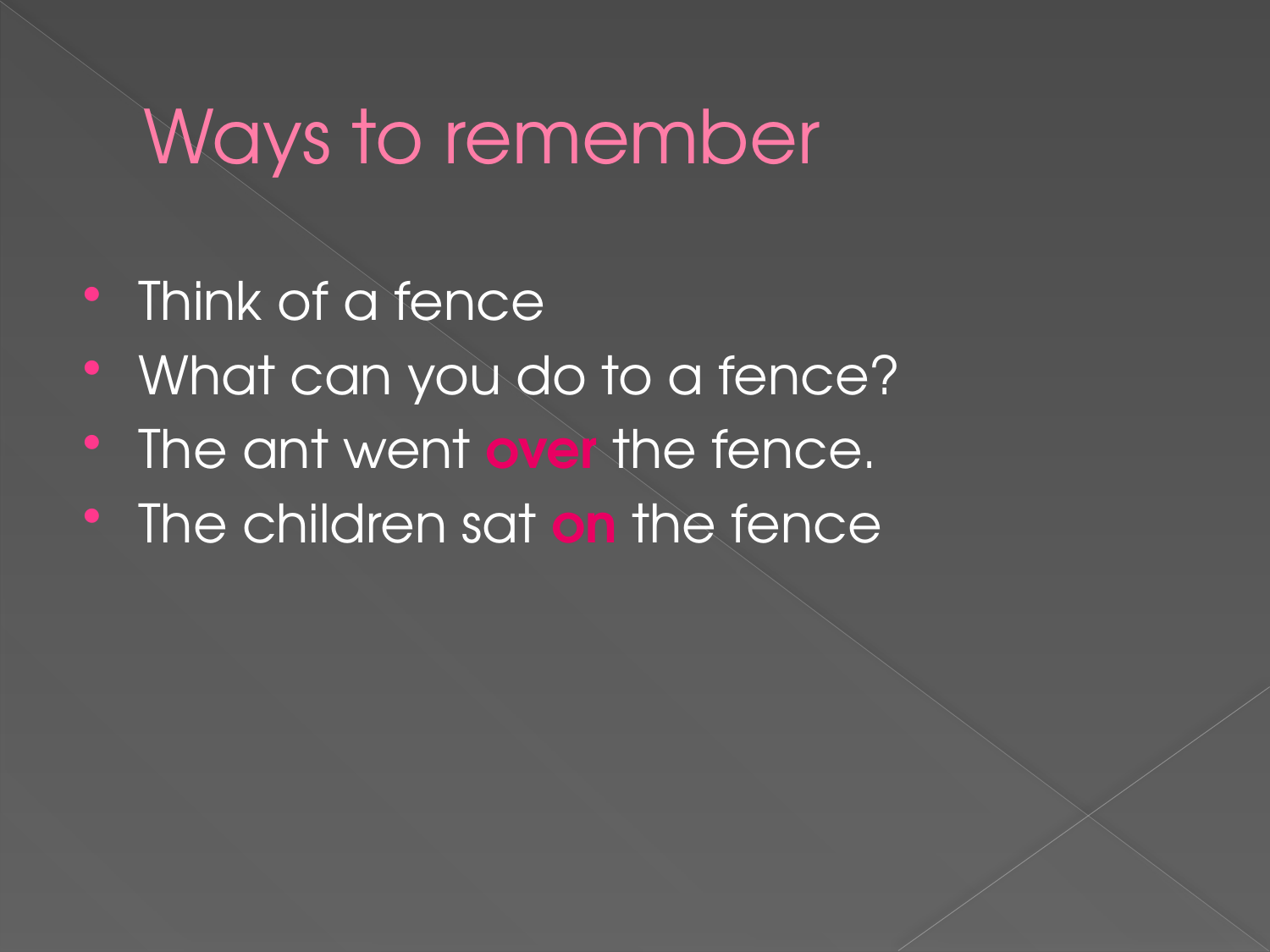

# Ways to remember
Think of a fence
What can you do to a fence?
The ant went over the fence.
The children sat on the fence